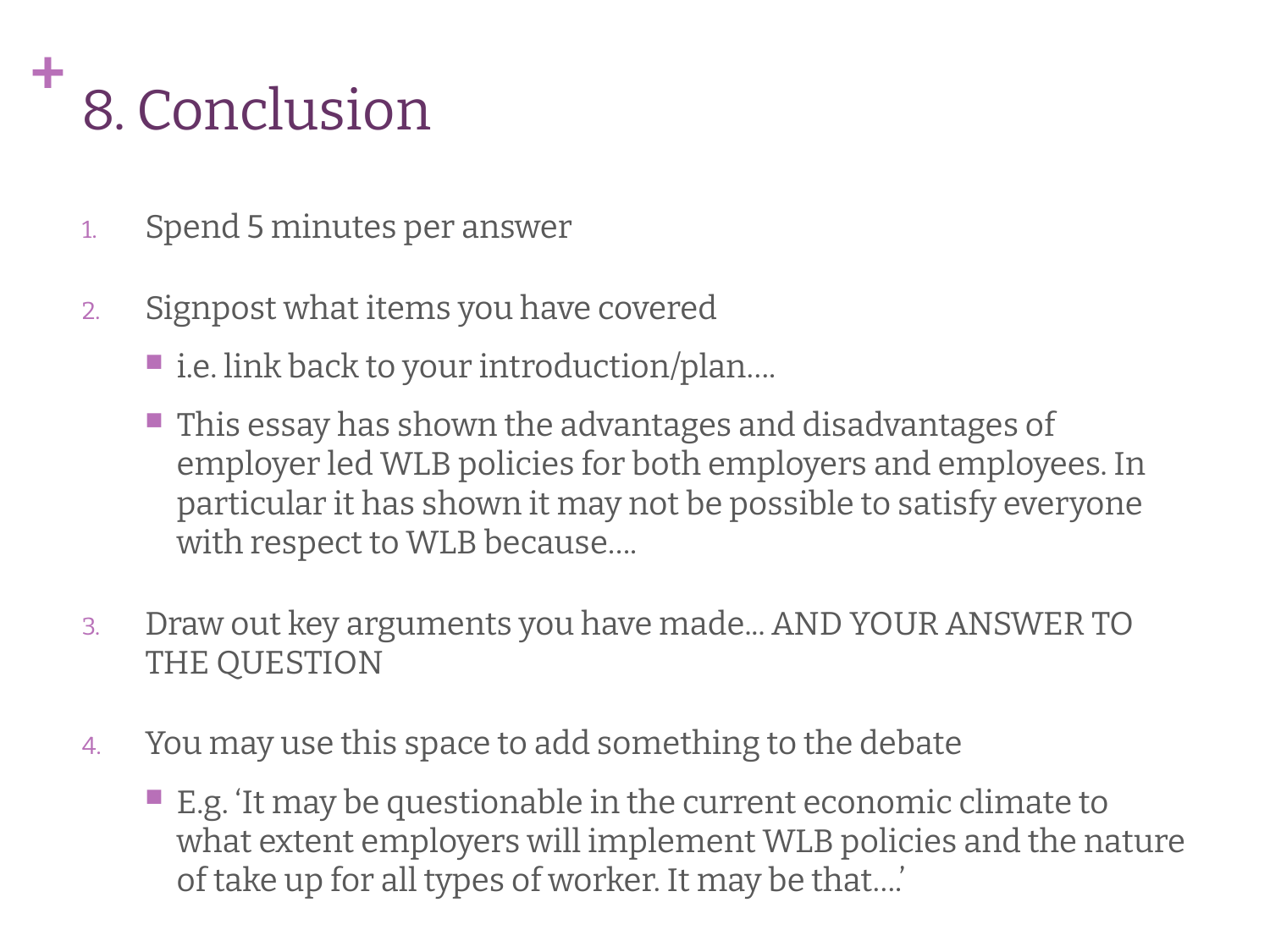

# 8. Conclusion
Spend 5 minutes per answer
Signpost what items you have covered
i.e. link back to your introduction/plan….
This essay has shown the advantages and disadvantages of employer led WLB policies for both employers and employees. In particular it has shown it may not be possible to satisfy everyone with respect to WLB because….
Draw out key arguments you have made... AND YOUR ANSWER TO THE QUESTION
You may use this space to add something to the debate
E.g. ‘It may be questionable in the current economic climate to what extent employers will implement WLB policies and the nature of take up for all types of worker. It may be that….’